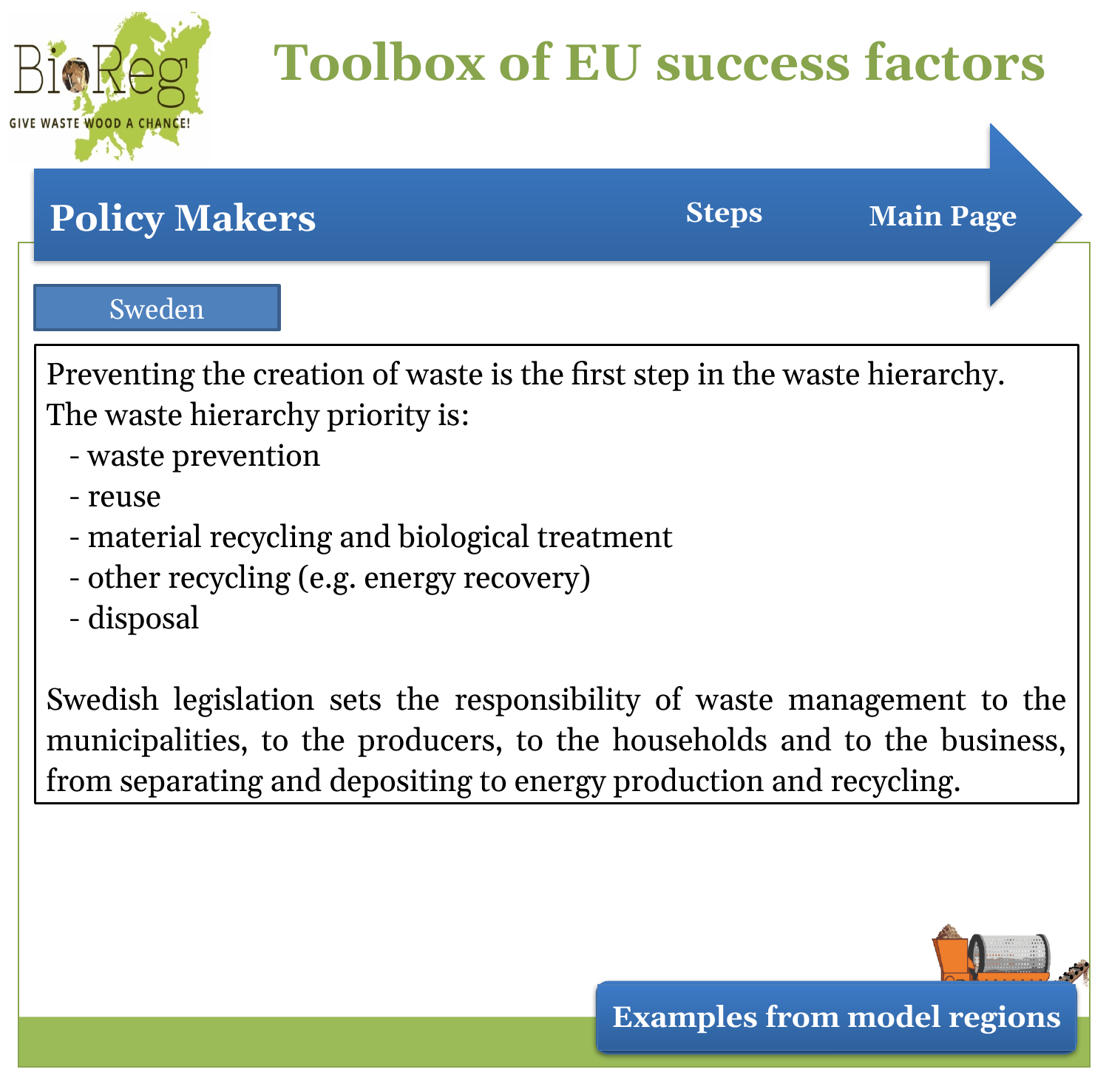

Policy Makers

Steps

Main Page
Sweden
Preventing the creation of waste is the first step in the waste hierarchy.
The waste hierarchy priority is:
- waste prevention
- reuse
- material recycling and biological treatment
- other recycling (e.g. energy recovery)
- disposal

Swedish legislation sets the responsibility of waste management to the municipalities, to the producers, to the households and to the business, from separating and depositing to energy production and recycling.

Examples from model regions